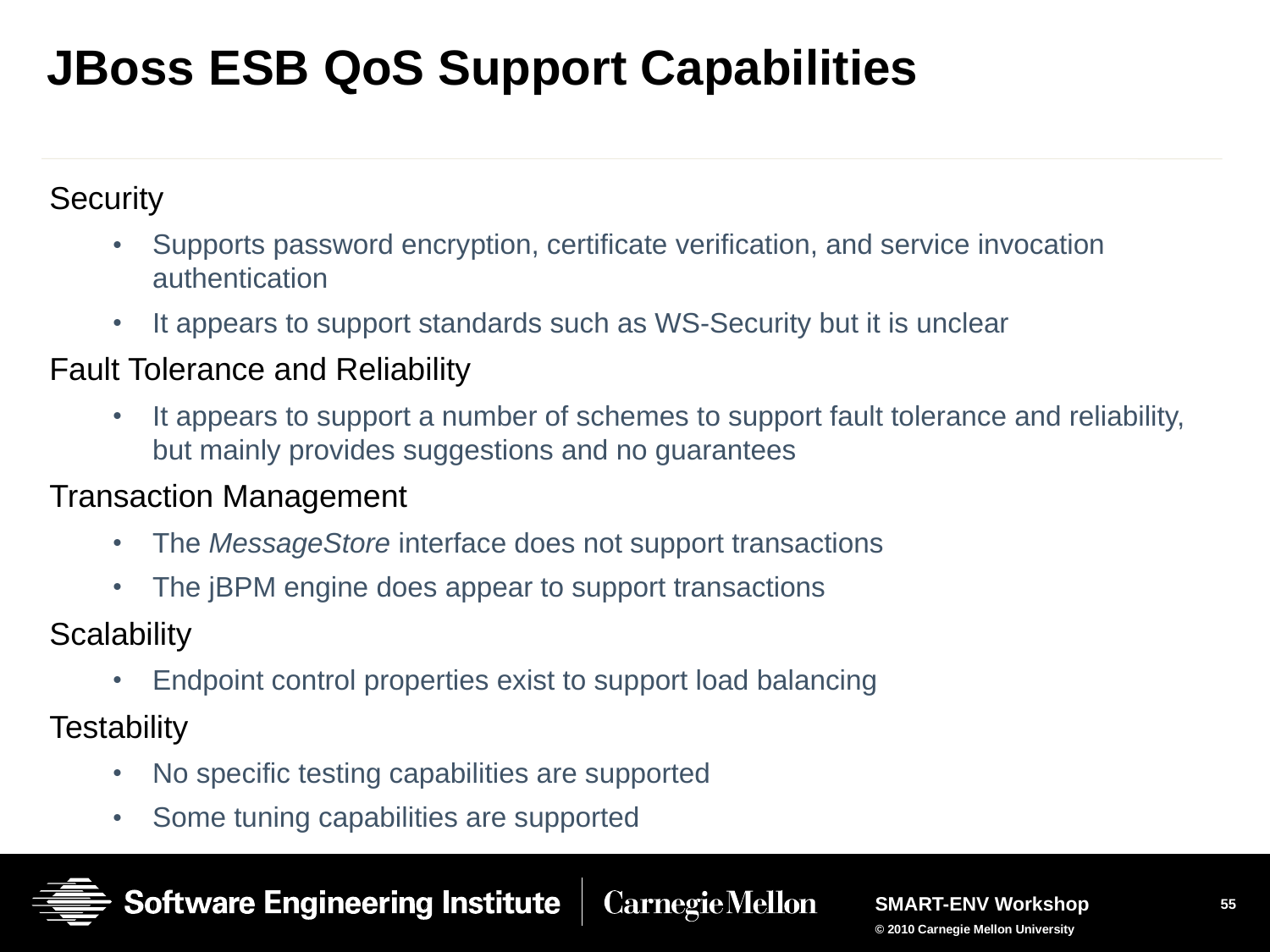

# JBoss ESB QoS Support Capabilities
Security
Supports password encryption, certificate verification, and service invocation authentication
It appears to support standards such as WS-Security but it is unclear
Fault Tolerance and Reliability
It appears to support a number of schemes to support fault tolerance and reliability, but mainly provides suggestions and no guarantees
Transaction Management
The MessageStore interface does not support transactions
The jBPM engine does appear to support transactions
Scalability
Endpoint control properties exist to support load balancing
Testability
No specific testing capabilities are supported
Some tuning capabilities are supported